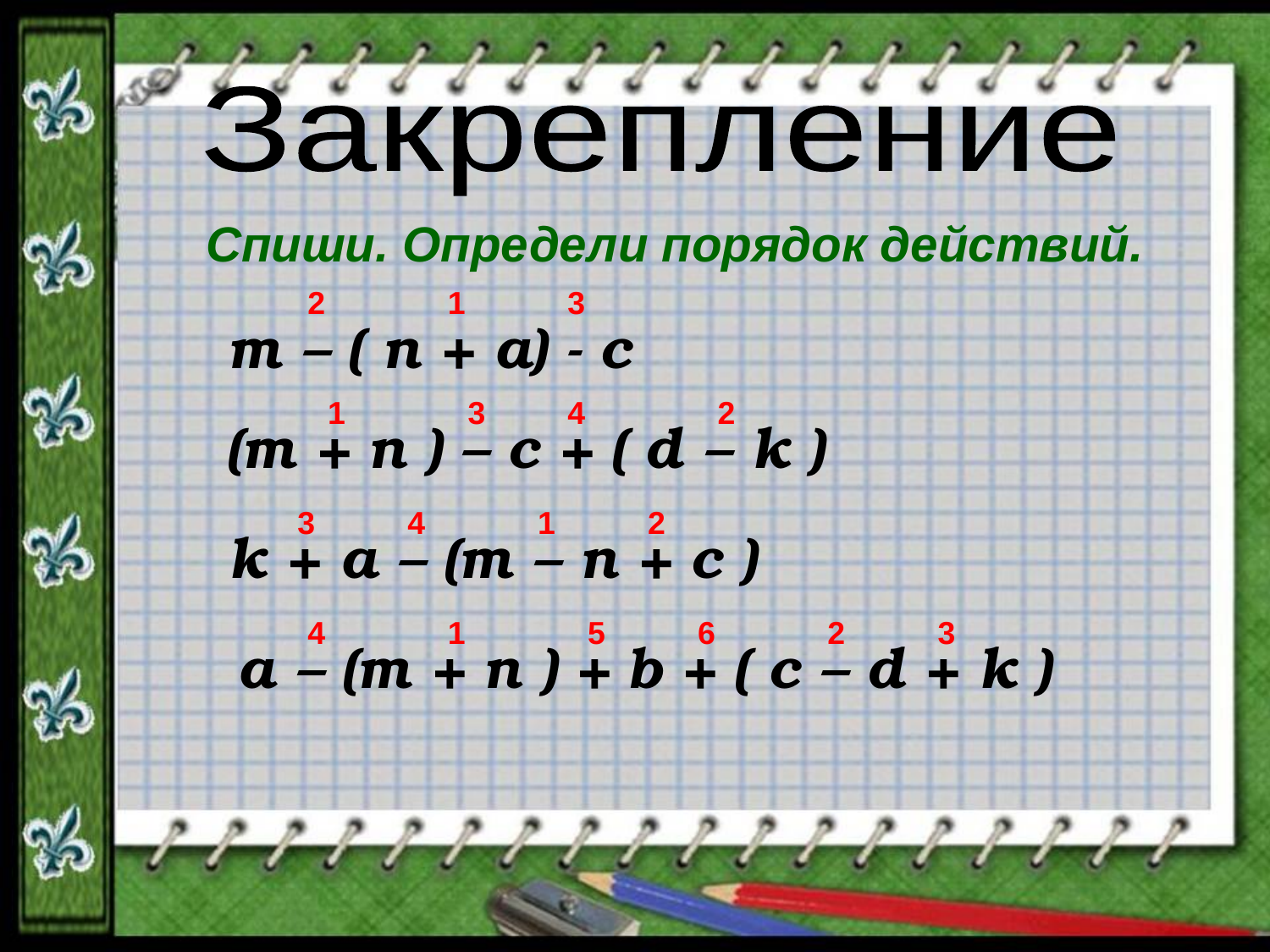

Закрепление
Спиши. Определи порядок действий.
2
1
3
m – ( n + a) - c
1
3
4
2
(m + n ) – c + ( d – k )
3
4
1
2
k + a – (m – n + c )
4
1
5
6
2
3
a – (m + n ) + b + ( c – d + k )